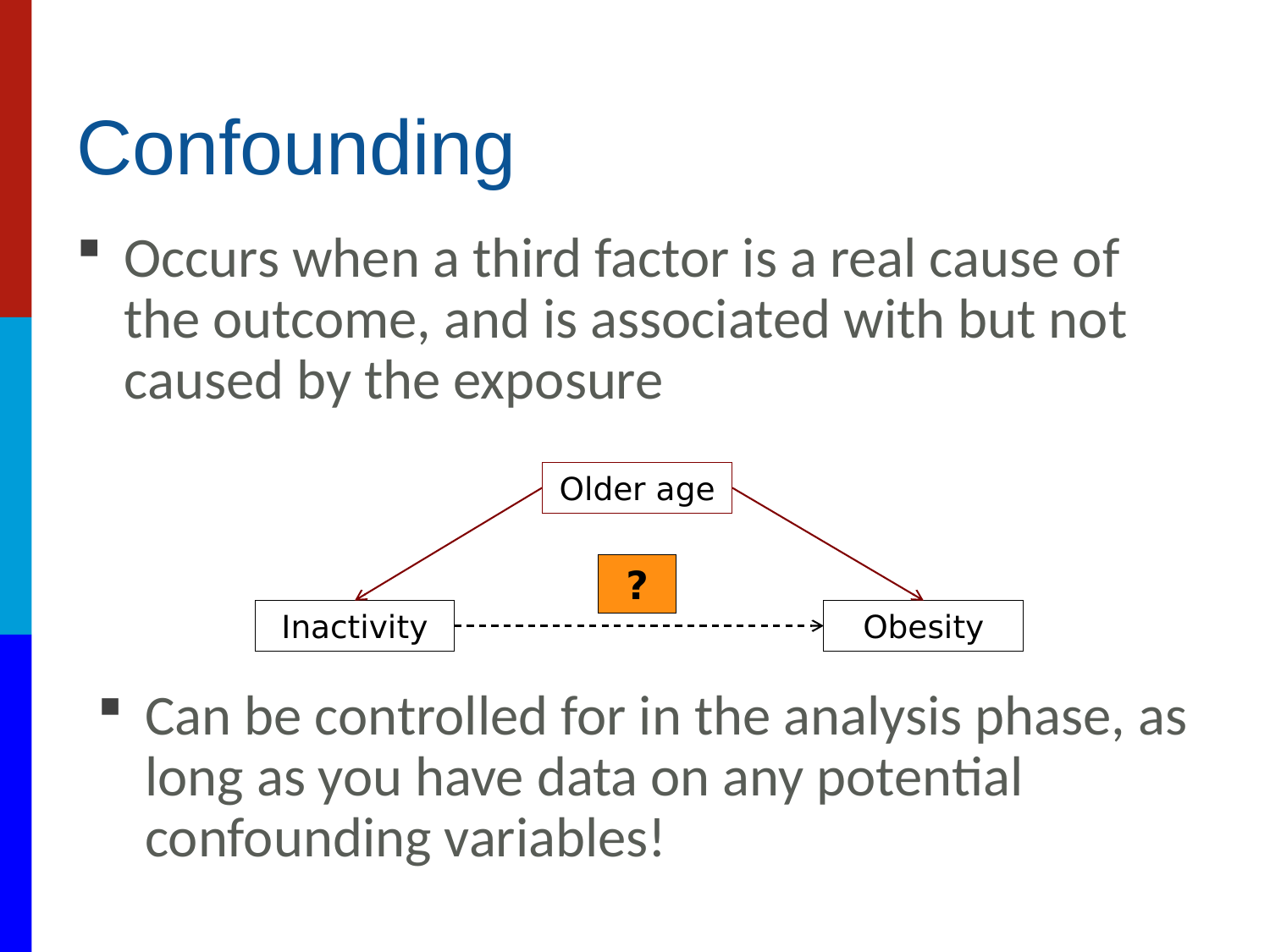

# Confounding
Occurs when a third factor is a real cause of the outcome, and is associated with but not caused by the exposure
Older age
?
Inactivity
Obesity
Can be controlled for in the analysis phase, as long as you have data on any potential confounding variables!